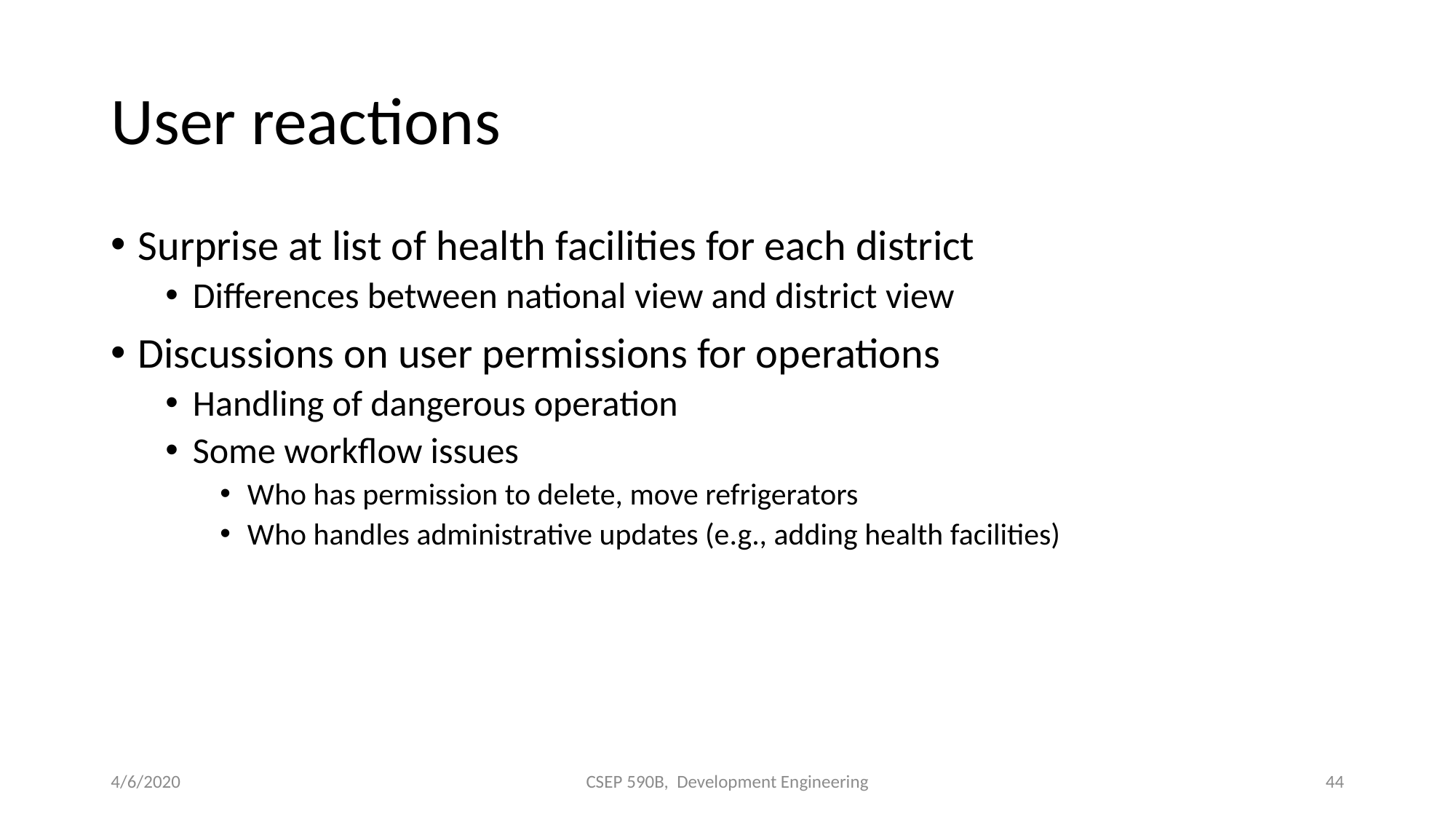

# User reactions
Surprise at list of health facilities for each district
Differences between national view and district view
Discussions on user permissions for operations
Handling of dangerous operation
Some workflow issues
Who has permission to delete, move refrigerators
Who handles administrative updates (e.g., adding health facilities)
4/6/2020
CSEP 590B,  Development Engineering
44